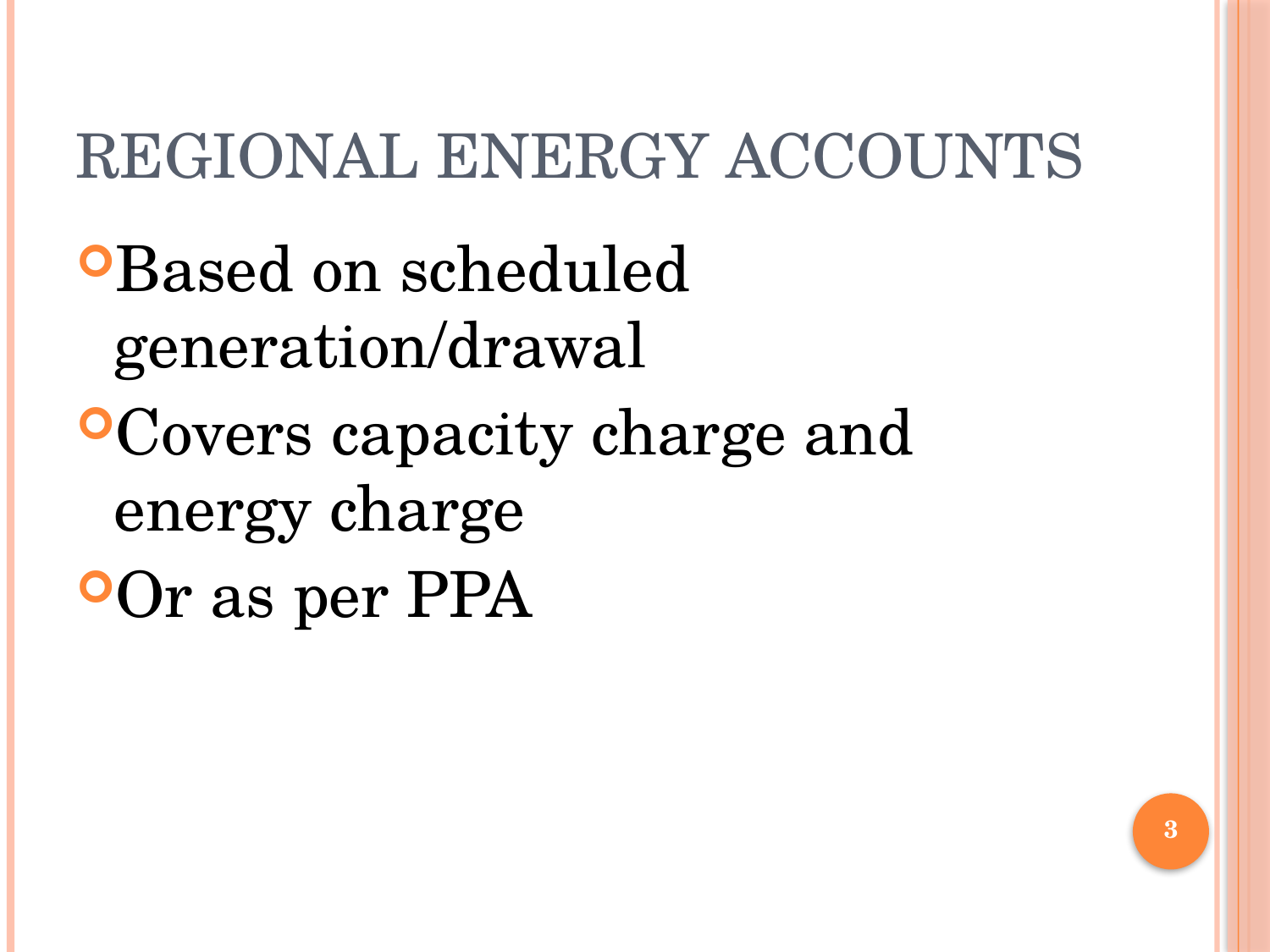

# Regional Energy Accounts
Based on scheduled generation/drawal
Covers capacity charge and energy charge
Or as per PPA
3